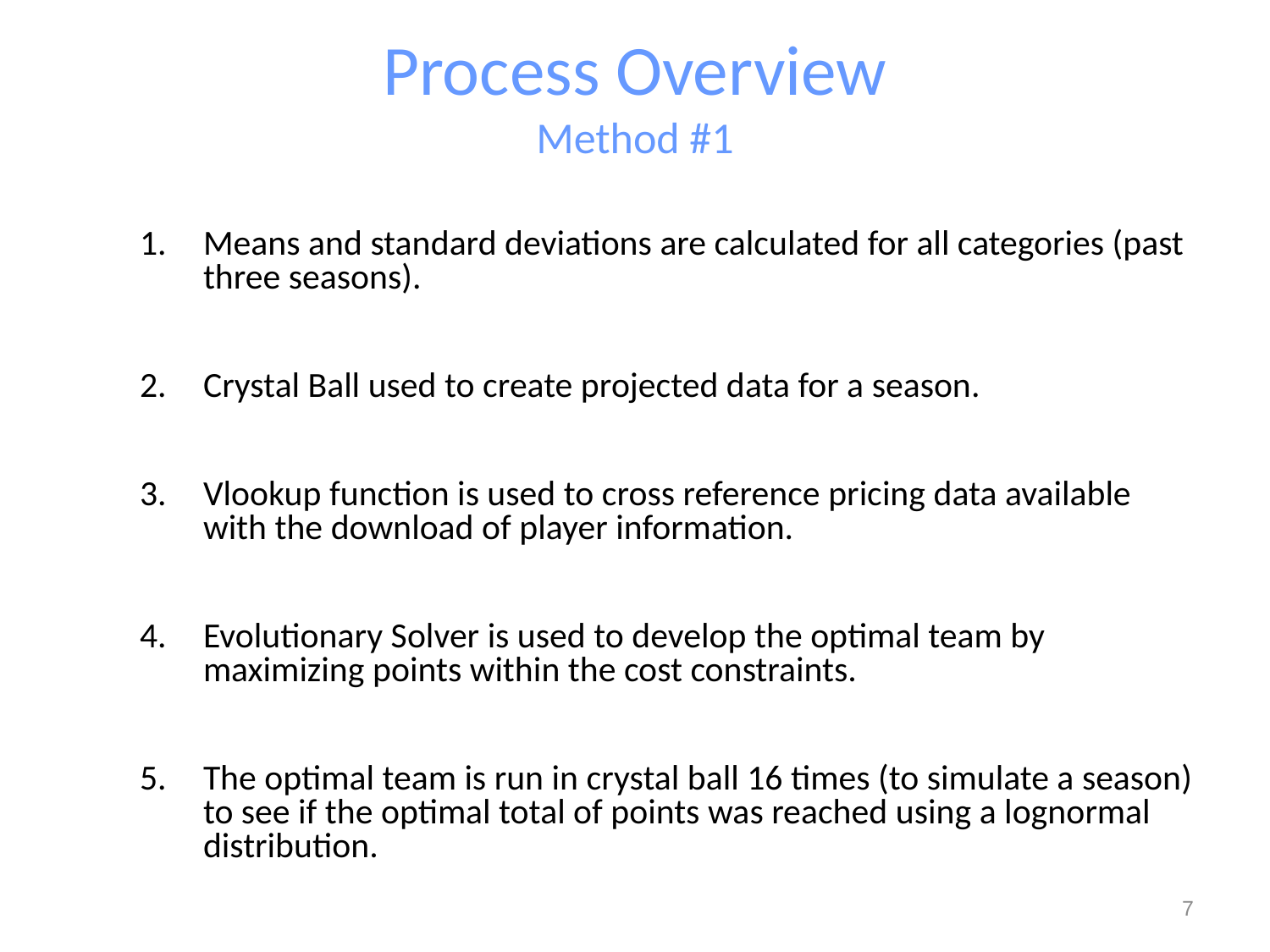

# Process Overview Method #1
Means and standard deviations are calculated for all categories (past three seasons).

Crystal Ball used to create projected data for a season.

Vlookup function is used to cross reference pricing data available with the download of player information.

Evolutionary Solver is used to develop the optimal team by maximizing points within the cost constraints.

The optimal team is run in crystal ball 16 times (to simulate a season) to see if the optimal total of points was reached using a lognormal distribution.
7